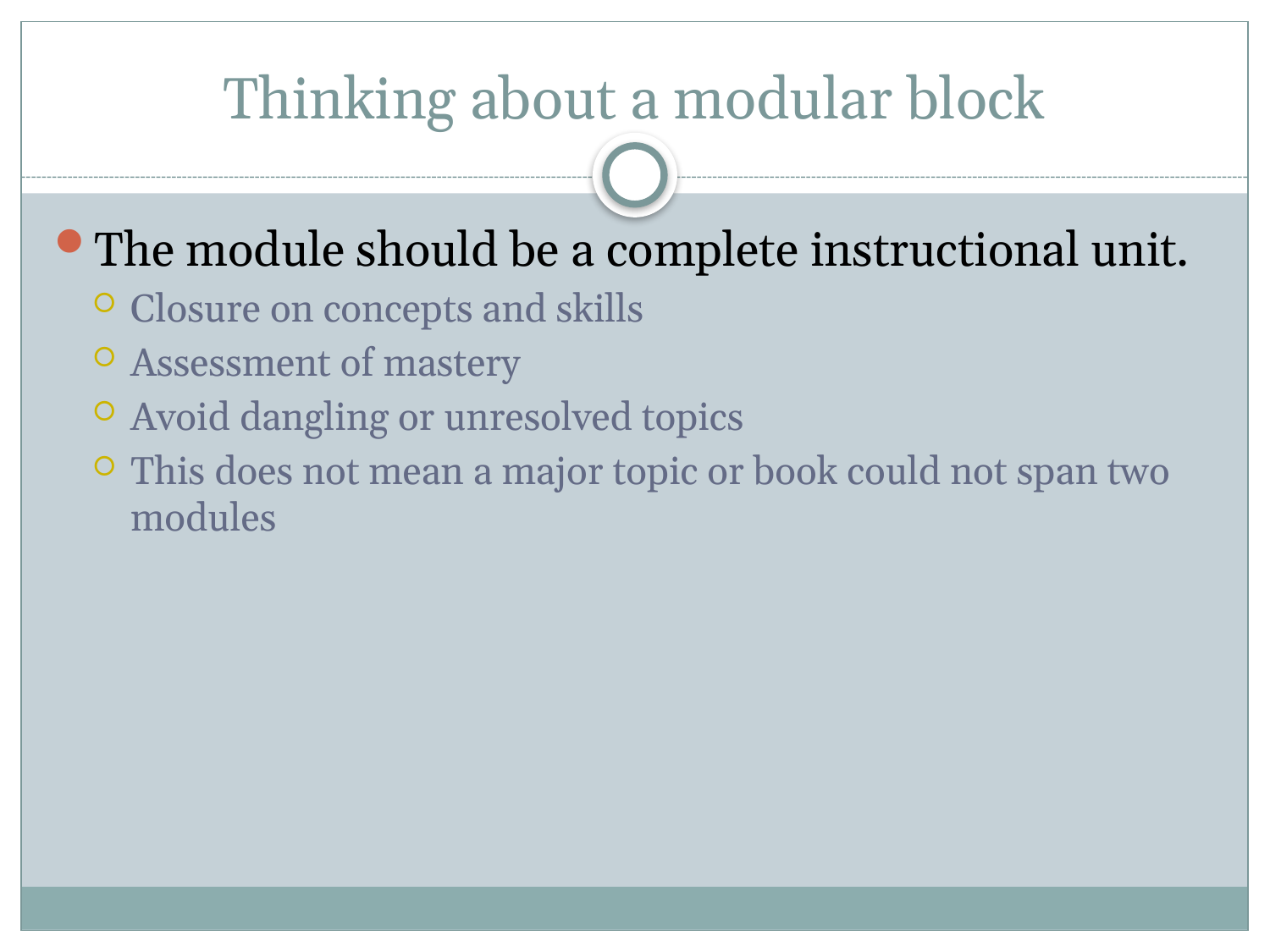

# Thinking about a modular block
The module should be a complete instructional unit.
Closure on concepts and skills
Assessment of mastery
Avoid dangling or unresolved topics
This does not mean a major topic or book could not span two modules